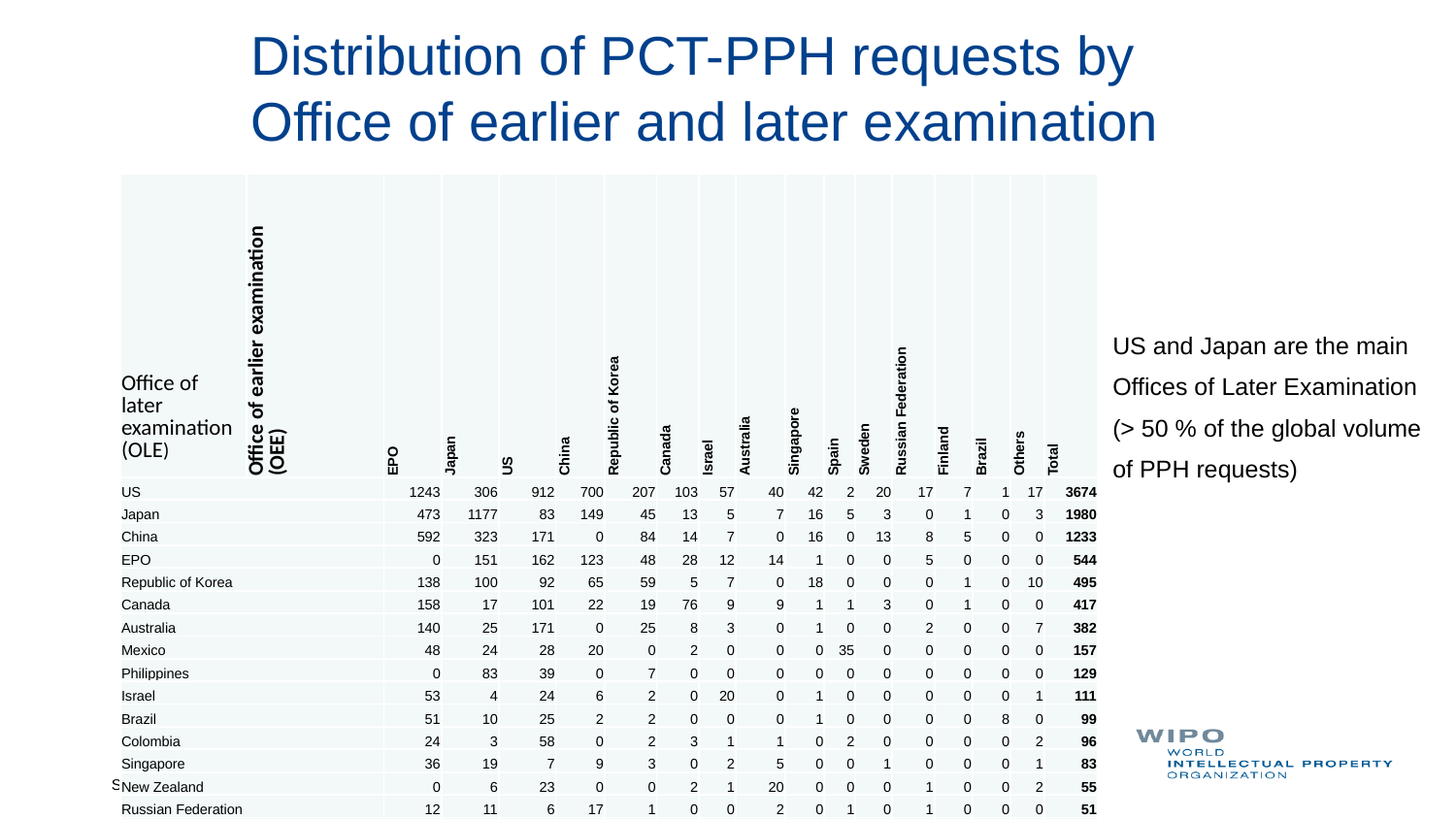

# Distribution of PCT-PPH requests by Office of earlier and later examination
| Office of later examination (OLE) | Office of earlier examination (OEE) | EPO | Japan | US | China | Republic of Korea | Canada | Israel | Australia | Singapore | Spain | Sweden | Russian Federation | Finland | Brazil | Others | Total |
| --- | --- | --- | --- | --- | --- | --- | --- | --- | --- | --- | --- | --- | --- | --- | --- | --- | --- |
| US |  | 1243 | 306 | 912 | 700 | 207 | 103 | 57 | 40 | 42 | 2 | 20 | 17 | 7 | 1 | 17 | 3674 |
| Japan |  | 473 | 1177 | 83 | 149 | 45 | 13 | 5 | 7 | 16 | 5 | 3 | 0 | 1 | 0 | 3 | 1980 |
| China |  | 592 | 323 | 171 | 0 | 84 | 14 | 7 | 0 | 16 | 0 | 13 | 8 | 5 | 0 | 0 | 1233 |
| EPO |  | 0 | 151 | 162 | 123 | 48 | 28 | 12 | 14 | 1 | 0 | 0 | 5 | 0 | 0 | 0 | 544 |
| Republic of Korea |  | 138 | 100 | 92 | 65 | 59 | 5 | 7 | 0 | 18 | 0 | 0 | 0 | 1 | 0 | 10 | 495 |
| Canada |  | 158 | 17 | 101 | 22 | 19 | 76 | 9 | 9 | 1 | 1 | 3 | 0 | 1 | 0 | 0 | 417 |
| Australia |  | 140 | 25 | 171 | 0 | 25 | 8 | 3 | 0 | 1 | 0 | 0 | 2 | 0 | 0 | 7 | 382 |
| Mexico |  | 48 | 24 | 28 | 20 | 0 | 2 | 0 | 0 | 0 | 35 | 0 | 0 | 0 | 0 | 0 | 157 |
| Philippines |  | 0 | 83 | 39 | 0 | 7 | 0 | 0 | 0 | 0 | 0 | 0 | 0 | 0 | 0 | 0 | 129 |
| Israel |  | 53 | 4 | 24 | 6 | 2 | 0 | 20 | 0 | 1 | 0 | 0 | 0 | 0 | 0 | 1 | 111 |
| Brazil |  | 51 | 10 | 25 | 2 | 2 | 0 | 0 | 0 | 1 | 0 | 0 | 0 | 0 | 8 | 0 | 99 |
| Colombia |  | 24 | 3 | 58 | 0 | 2 | 3 | 1 | 1 | 0 | 2 | 0 | 0 | 0 | 0 | 2 | 96 |
| Singapore |  | 36 | 19 | 7 | 9 | 3 | 0 | 2 | 5 | 0 | 0 | 1 | 0 | 0 | 0 | 1 | 83 |
| New Zealand |  | 0 | 6 | 23 | 0 | 0 | 2 | 1 | 20 | 0 | 0 | 0 | 1 | 0 | 0 | 2 | 55 |
| Russian Federation |  | 12 | 11 | 6 | 17 | 1 | 0 | 0 | 2 | 0 | 1 | 0 | 1 | 0 | 0 | 0 | 51 |
| UK |  | 0 | 7 | 11 | 6 | 0 | 2 | 0 | 2 | 0 | 0 | 0 | 0 | 0 | 0 | 2 | 30 |
| Eurasian Patent Organization |  | 14 | 0 | 0 | 0 | 1 | 0 | 0 | 0 | 0 | 0 | 0 | 0 | 0 | 0 | 0 | 15 |
| Others |  | 0 | 3 | 6 | 1 | 0 | 0 | 1 | 3 | 0 | 0 | 1 | 0 | 0 | 0 | 0 | 15 |
| Total |  | 2982 | 2269 | 1919 | 1120 | 505 | 256 | 125 | 103 | 97 | 46 | 41 | 34 | 15 | 9 | 45 | 9566 |
US and Japan are the main
Offices of Later Examination
(> 50 % of the global volume
of PPH requests)
Source:  WIPO statistics database. March 2023, data for certain Offices of later examination such as Germany, Indonesia, are unavailable